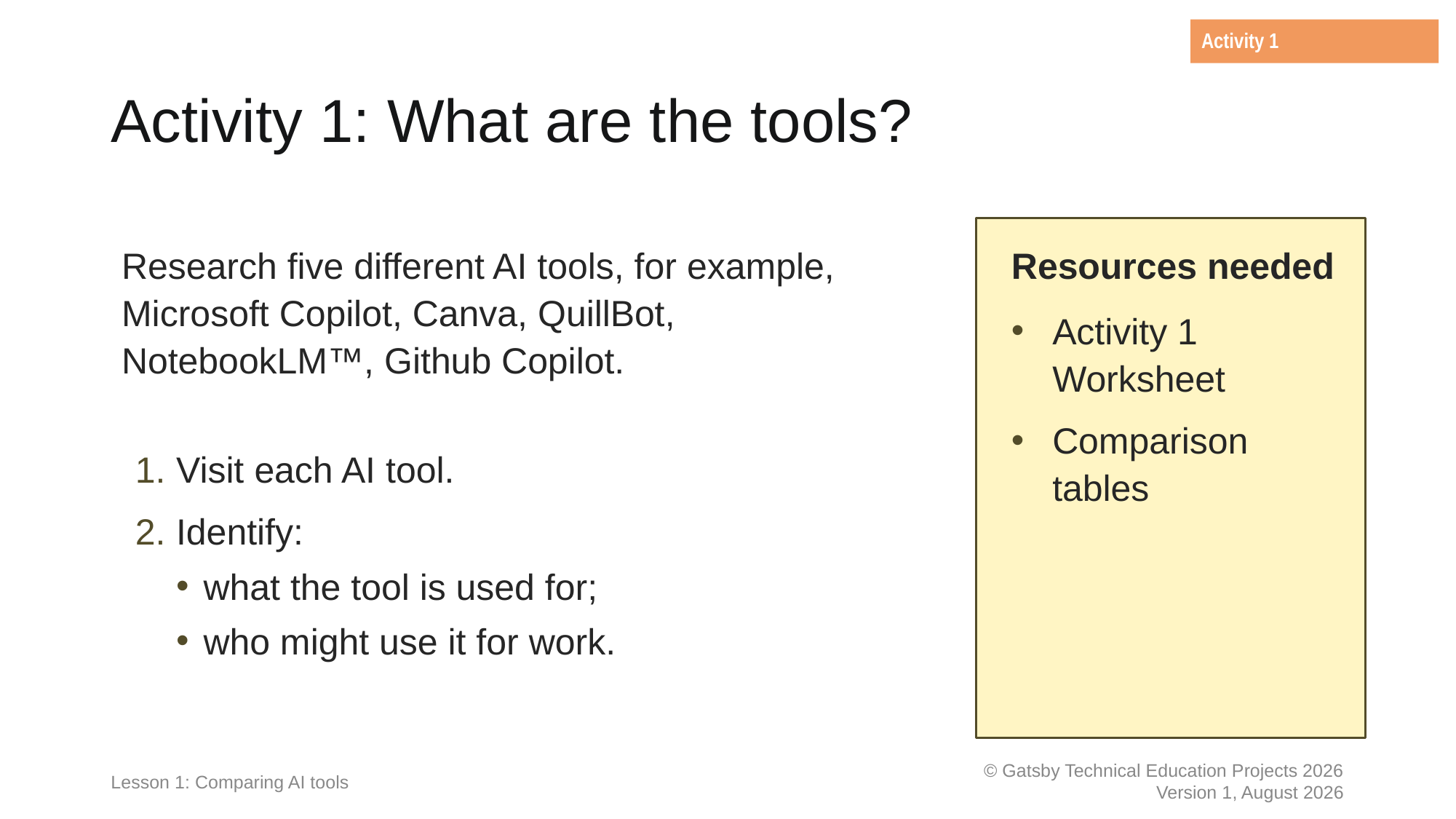

Activity 1
# Activity 1: What are the tools?
Research five different AI tools, for example, Microsoft Copilot, Canva, QuillBot, NotebookLM™, Github Copilot.

Visit each AI tool.
Identify:
what the tool is used for;
who might use it for work.
Resources needed
Activity 1 Worksheet
Comparison tables

Lesson 1: Comparing AI tools